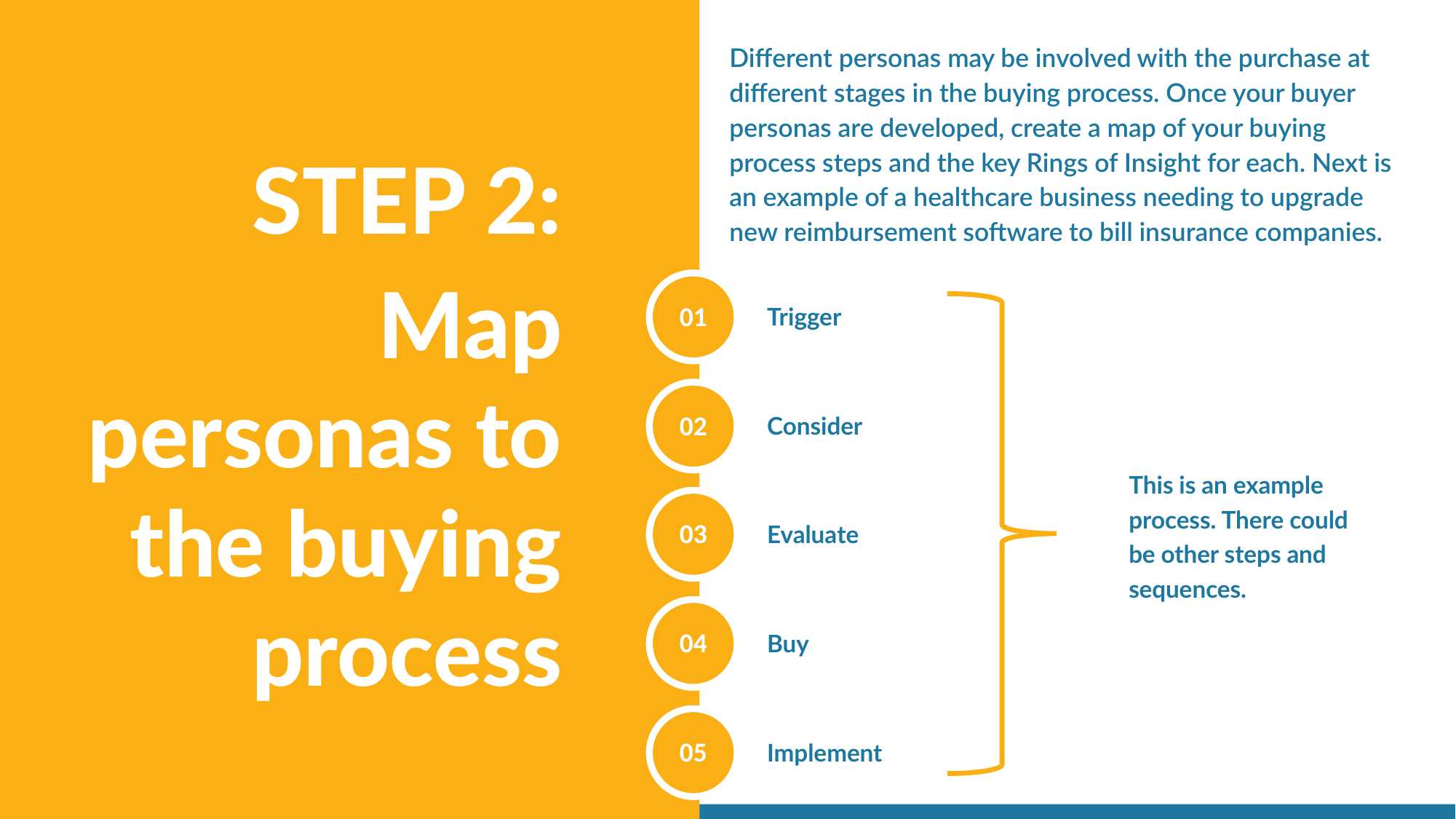

Different personas may be involved with the purchase at different stages in the buying process. Once your buyer personas are developed, create a map of your buying process steps and the key Rings of Insight for each. Next is an example of a healthcare business needing to upgrade new reimbursement software to bill insurance companies.
STEP 2:
Map personas to the buying process

01
Trigger

02
Consider
This is an example process. There could be other steps and sequences.

03
Evaluate

04
Buy

05
Implement